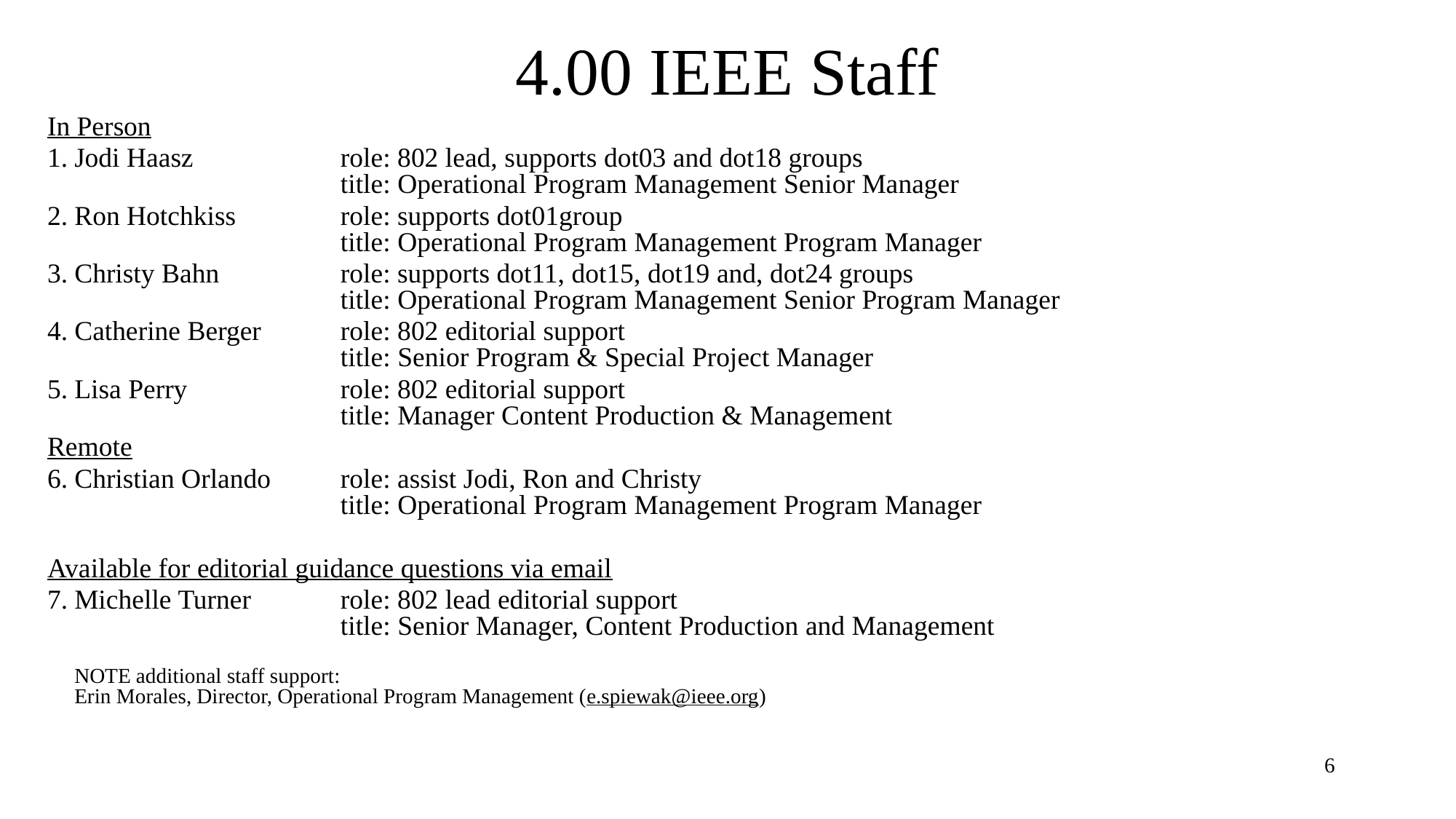

# 4.00 IEEE Staff
In Person
Jodi Haasz	role: 802 lead, supports dot03 and dot18 groups
	title: Operational Program Management Senior Manager
Ron Hotchkiss	role: supports dot01group
	title: Operational Program Management Program Manager
Christy Bahn	role: supports dot11, dot15, dot19 and, dot24 groups
	title: Operational Program Management Senior Program Manager
Catherine Berger	role: 802 editorial support
	title: Senior Program & Special Project Manager
Lisa Perry	role: 802 editorial support
	title: Manager Content Production & Management
Remote
Christian Orlando	role: assist Jodi, Ron and Christy
	title: Operational Program Management Program Manager

Available for editorial guidance questions via email
Michelle Turner	role: 802 lead editorial support
	title: Senior Manager, Content Production and Management
NOTE additional staff support:
Erin Morales, Director, Operational Program Management (e.spiewak@ieee.org)

6